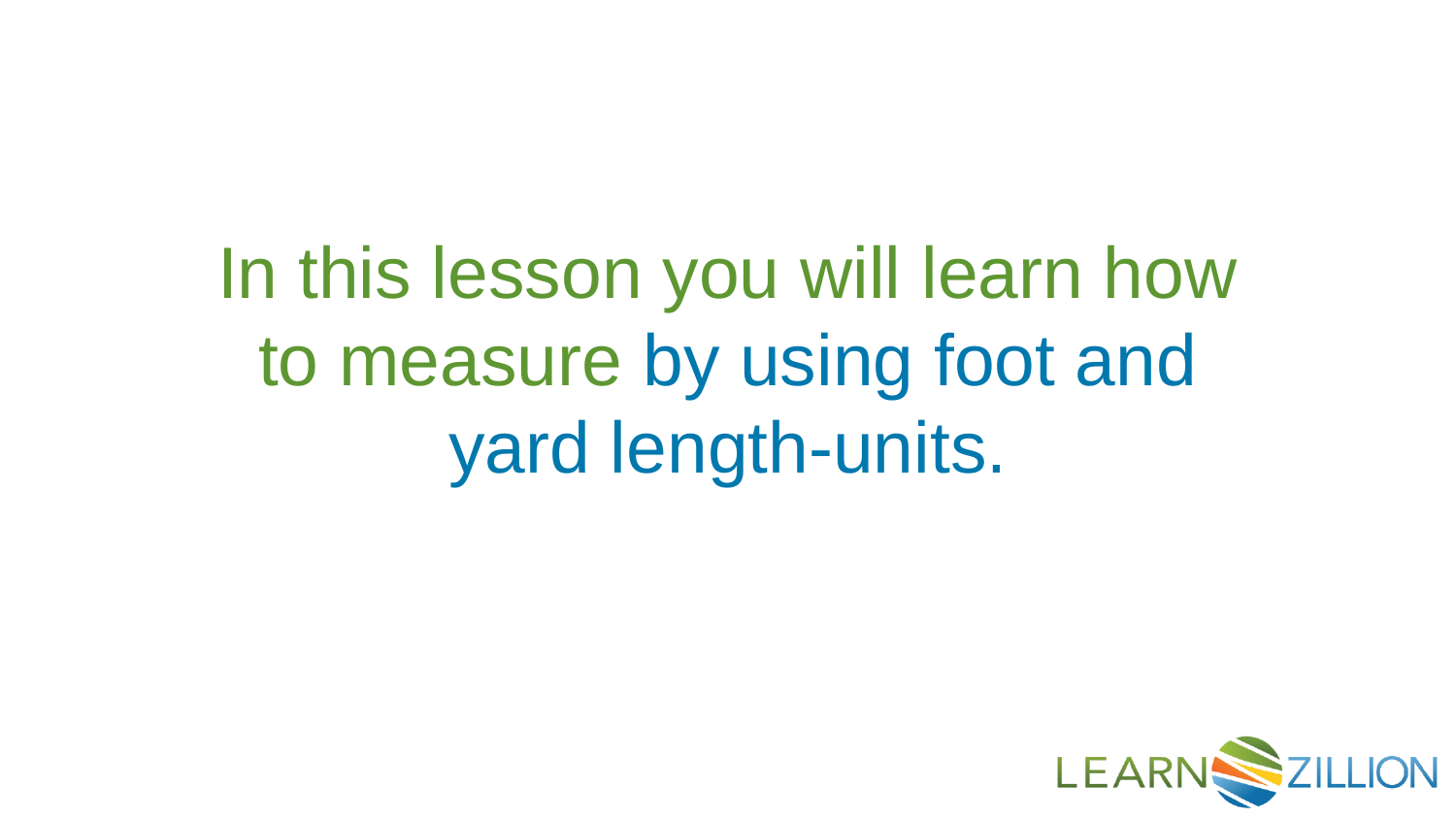

In this lesson you will learn how to measure by using foot and yard length-units.